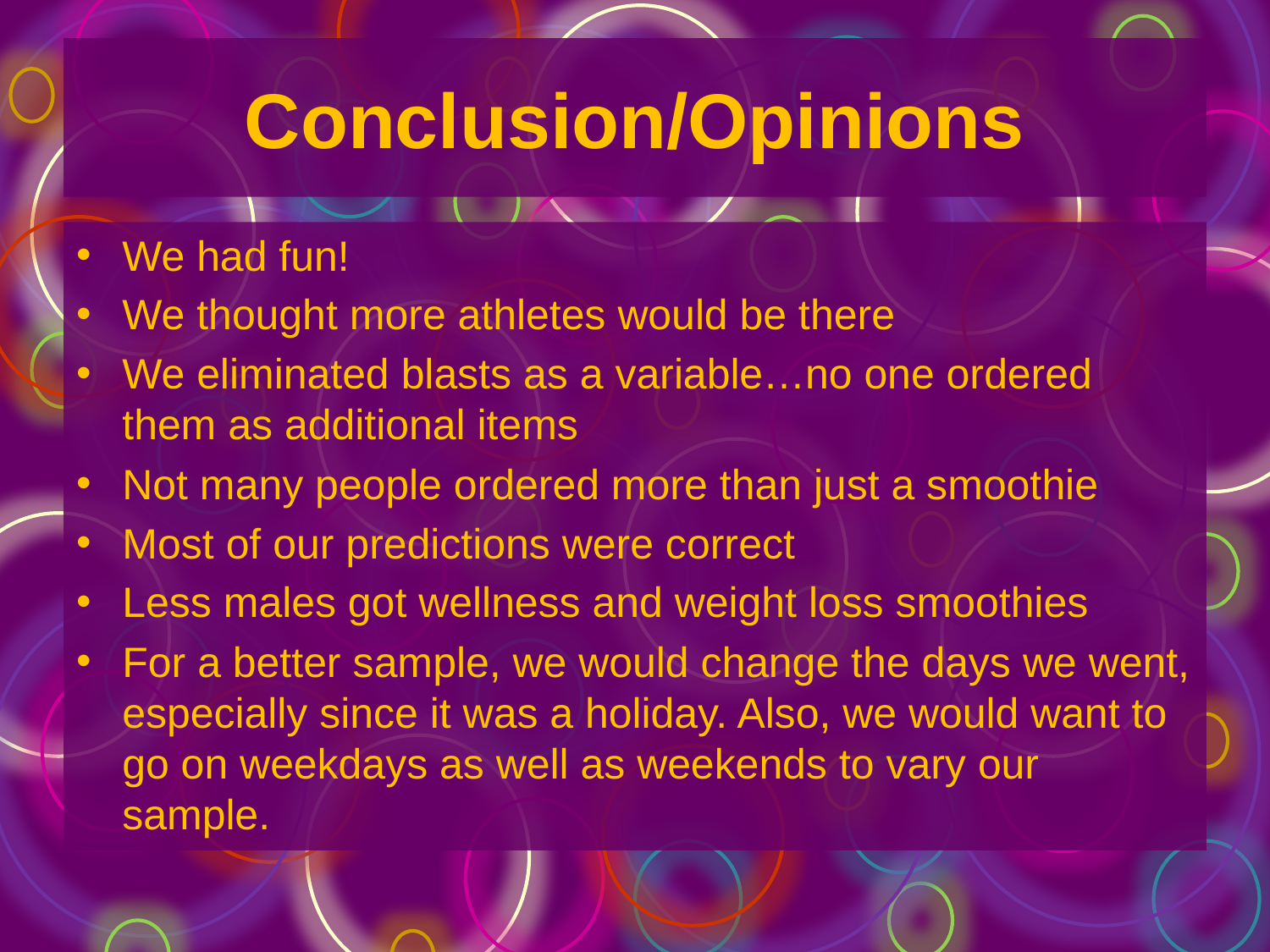

# Conclusion/Opinions
We had fun!
We thought more athletes would be there
We eliminated blasts as a variable…no one ordered them as additional items
Not many people ordered more than just a smoothie
Most of our predictions were correct
Less males got wellness and weight loss smoothies
For a better sample, we would change the days we went, especially since it was a holiday. Also, we would want to go on weekdays as well as weekends to vary our sample.